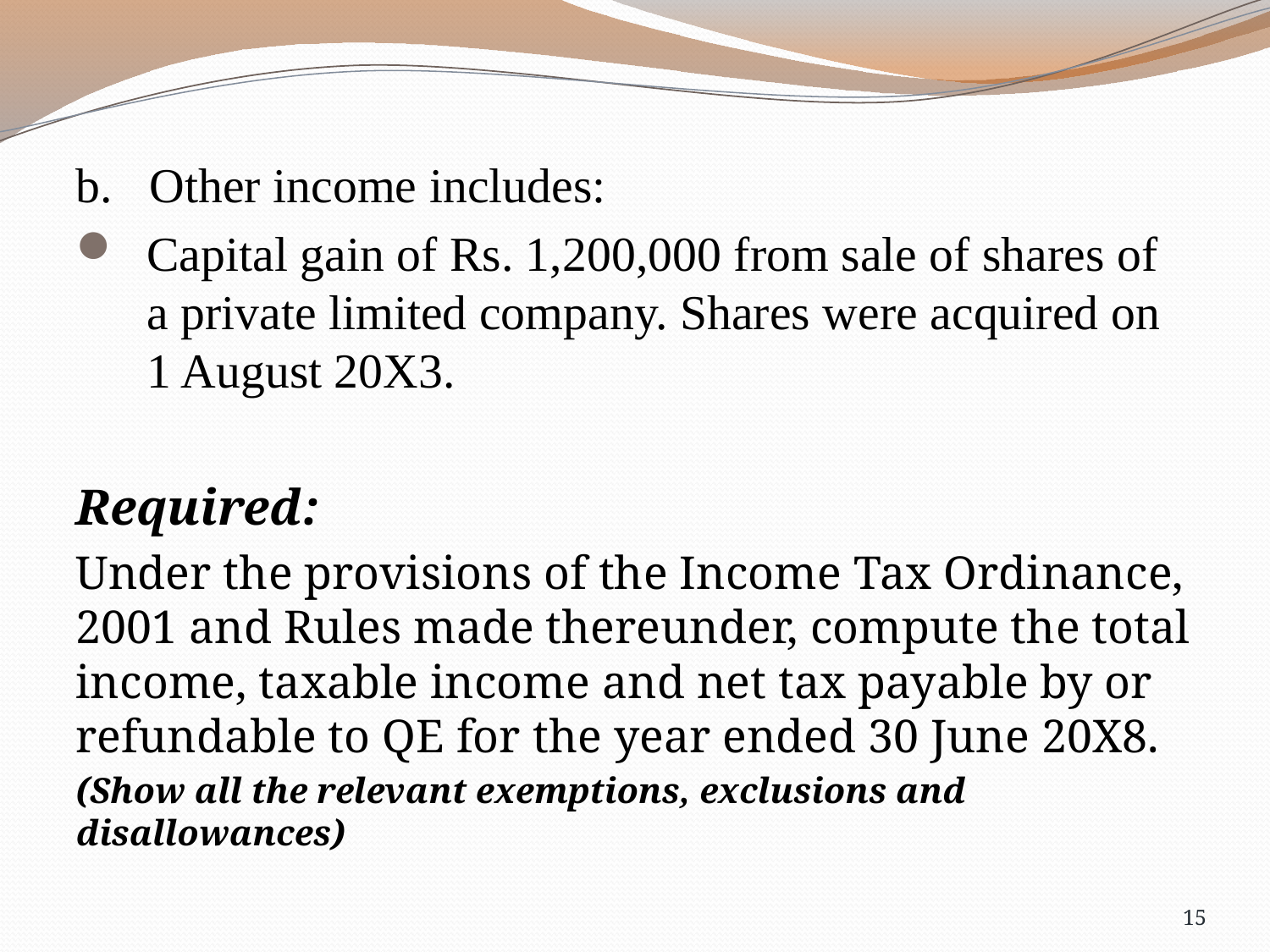

b.   Other income includes:
Capital gain of Rs. 1,200,000 from sale of shares of a private limited company. Shares were acquired on 1 August 20X3.

Required:
Under the provisions of the Income Tax Ordinance, 2001 and Rules made thereunder, compute the total income, taxable income and net tax payable by or refundable to QE for the year ended 30 June 20X8.
(Show all the relevant exemptions, exclusions and disallowances)

15